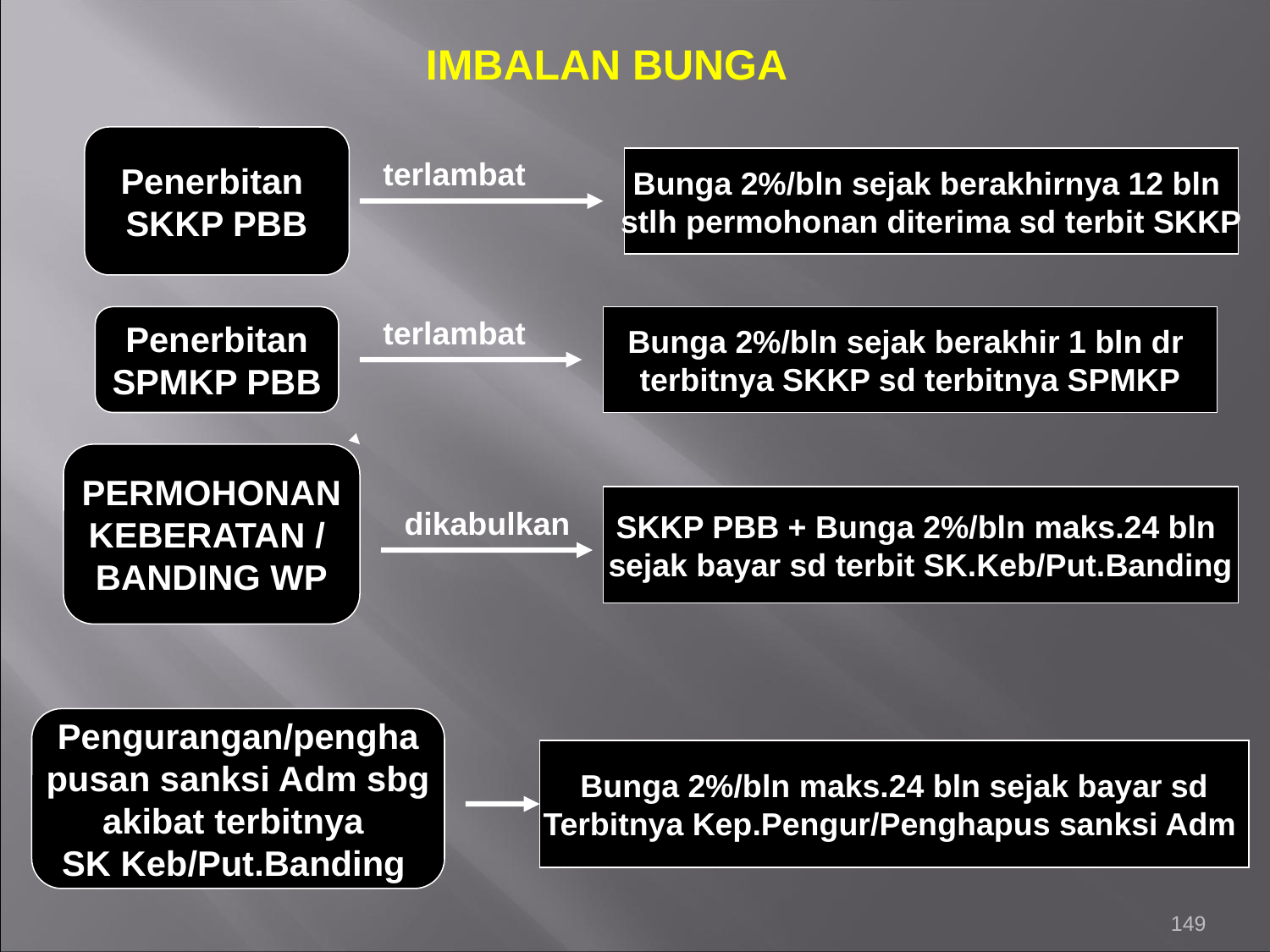

IMBALAN BUNGA
Penerbitan
SKKP PBB
terlambat
Bunga 2%/bln sejak berakhirnya 12 bln
stlh permohonan diterima sd terbit SKKP

Penerbitan
SPMKP PBB
terlambat
Bunga 2%/bln sejak berakhir 1 bln dr
terbitnya SKKP sd terbitnya SPMKP

PERMOHONAN
KEBERATAN /
BANDING WP

SKKP PBB + Bunga 2%/bln maks.24 bln
sejak bayar sd terbit SK.Keb/Put.Banding
dikabulkan

Pengurangan/pengha
pusan sanksi Adm sbg
akibat terbitnya
SK Keb/Put.Banding
Bunga 2%/bln maks.24 bln sejak bayar sd
Terbitnya Kep.Pengur/Penghapus sanksi Adm

149